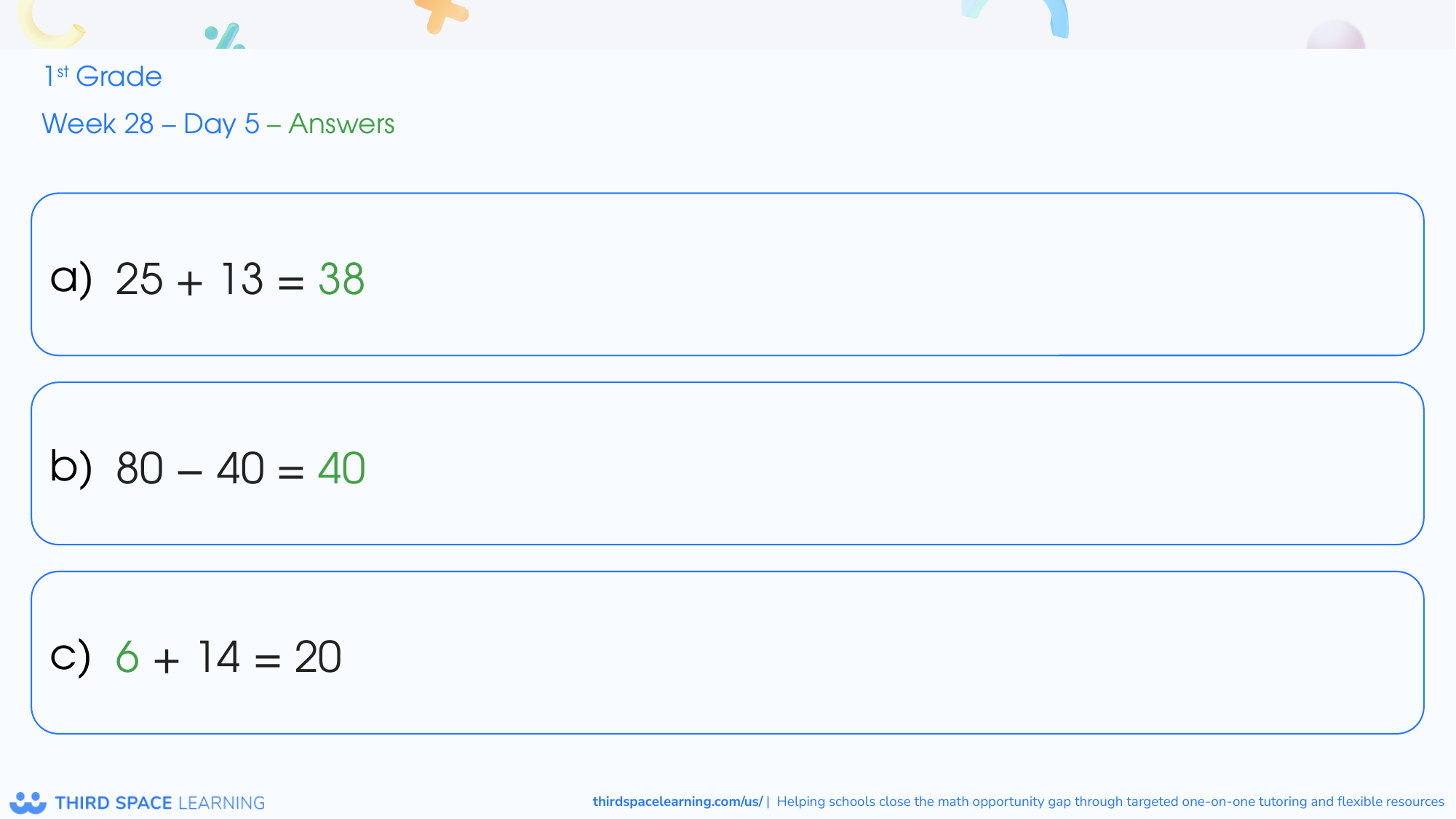

1st Grade
Week 28 – Day 5 – Answers
25 + 13 = 38
80 − 40 = 40
6 + 14 = 20